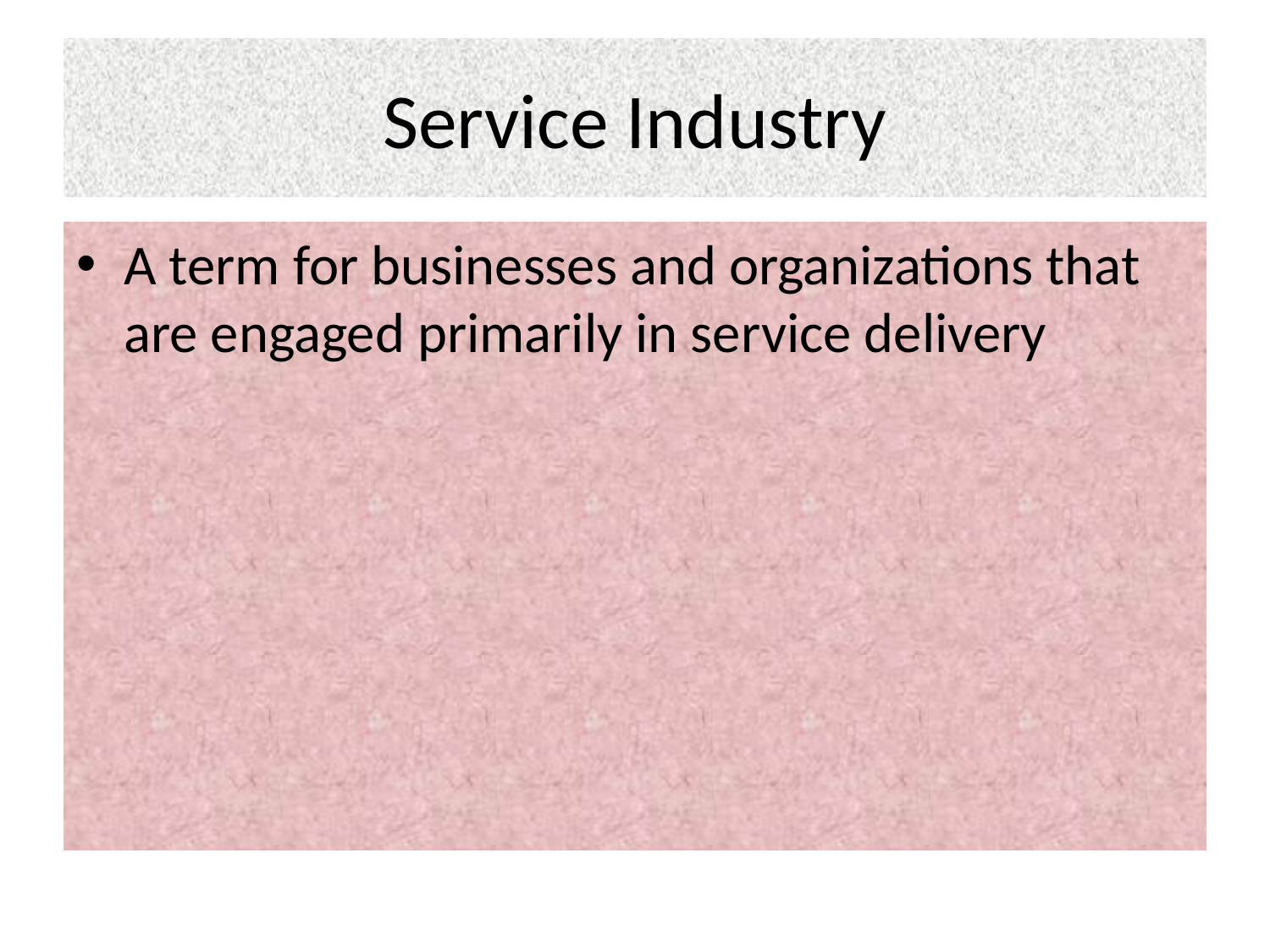

# Service Industry
A term for businesses and organizations that are engaged primarily in service delivery